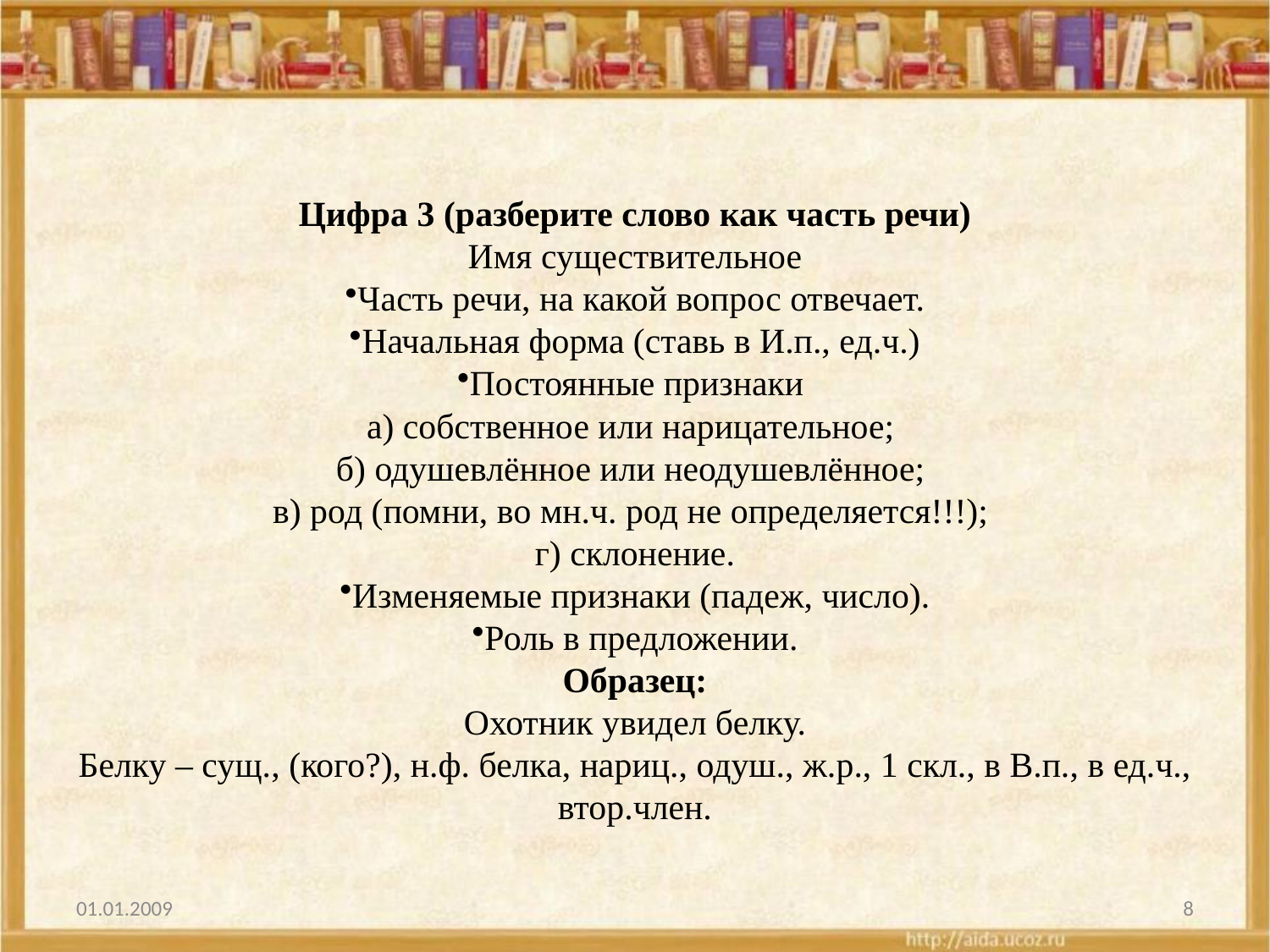

Цифра 3 (разберите слово как часть речи)
Имя существительное
Часть речи, на какой вопрос отвечает.
Начальная форма (ставь в И.п., ед.ч.)
Постоянные признаки
а) собственное или нарицательное;
б) одушевлённое или неодушевлённое;
в) род (помни, во мн.ч. род не определяется!!!);
г) склонение.
Изменяемые признаки (падеж, число).
Роль в предложении.
Образец:
Охотник увидел белку.
Белку – сущ., (кого?), н.ф. белка, нариц., одуш., ж.р., 1 скл., в В.п., в ед.ч., втор.член.

01.01.2009
8